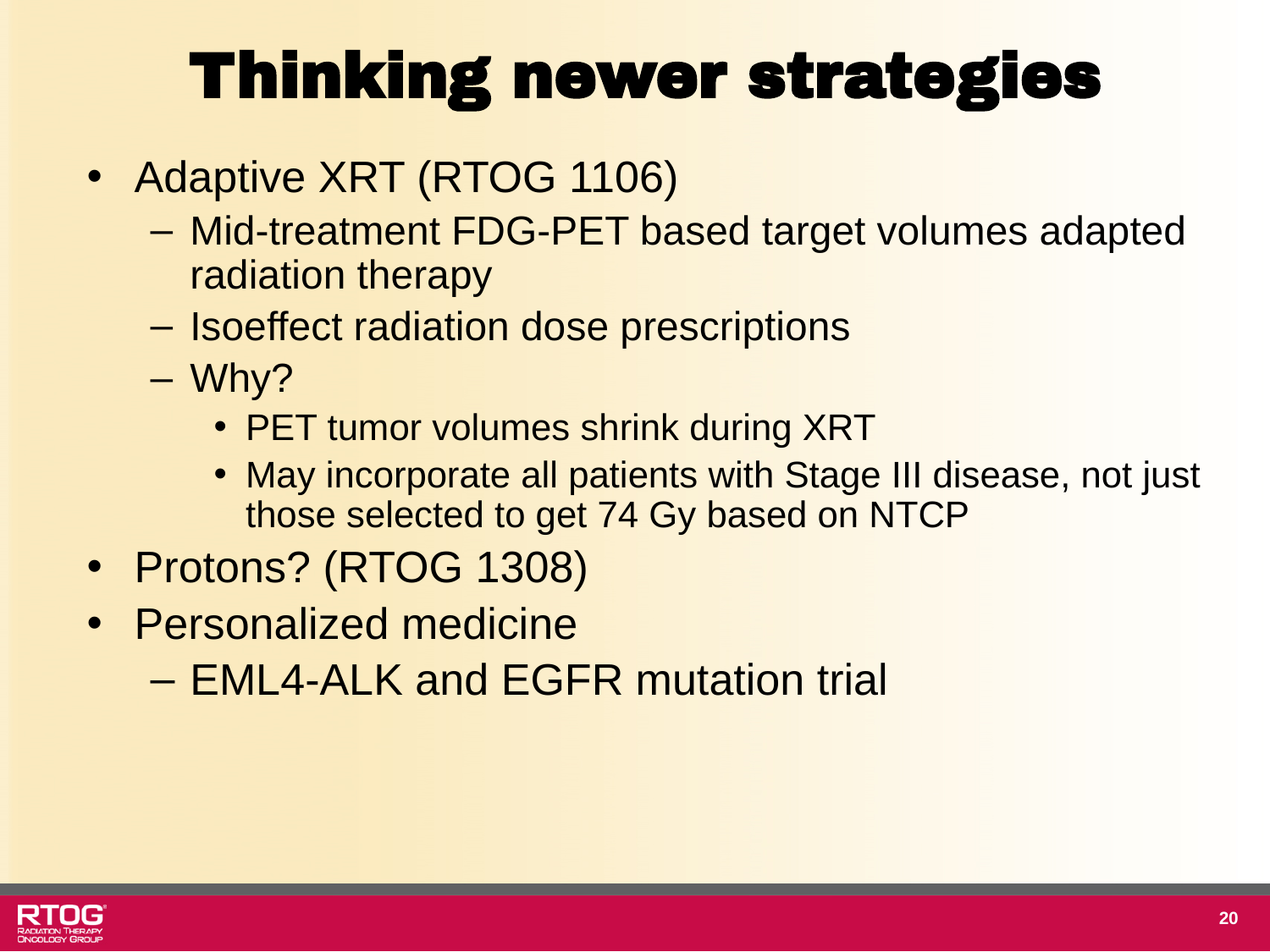

Thinking newer strategies
Adaptive XRT (RTOG 1106)
Mid-treatment FDG-PET based target volumes adapted radiation therapy
Isoeffect radiation dose prescriptions
Why?
PET tumor volumes shrink during XRT
May incorporate all patients with Stage III disease, not just those selected to get 74 Gy based on NTCP
Protons? (RTOG 1308)
Personalized medicine
EML4-ALK and EGFR mutation trial